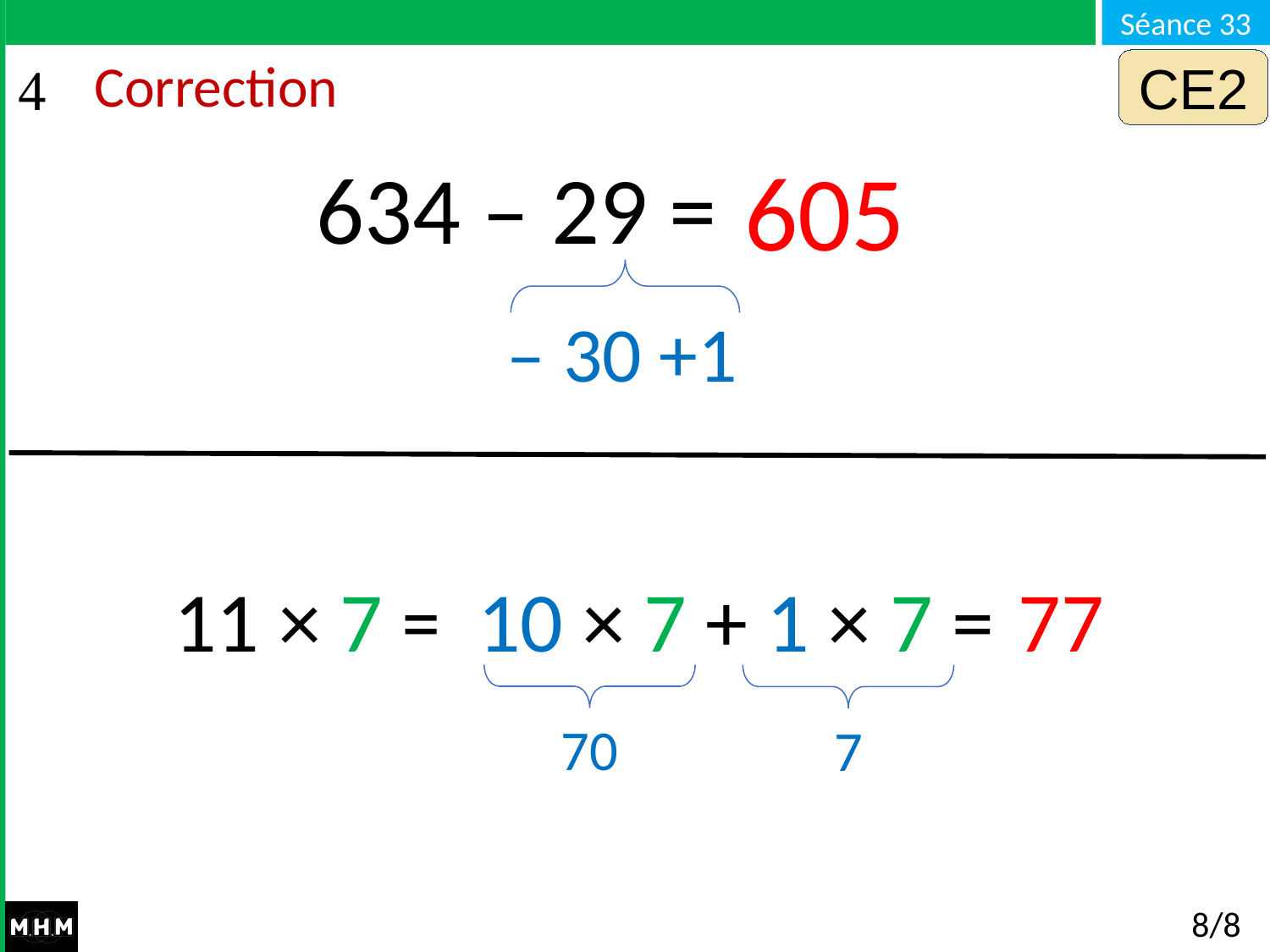

CE2
Correction
605
634 – 29 =

– 30 +1

11 × 7 = …
10 × 7 + 1 × 7 = …
77

70

7
# 8/8